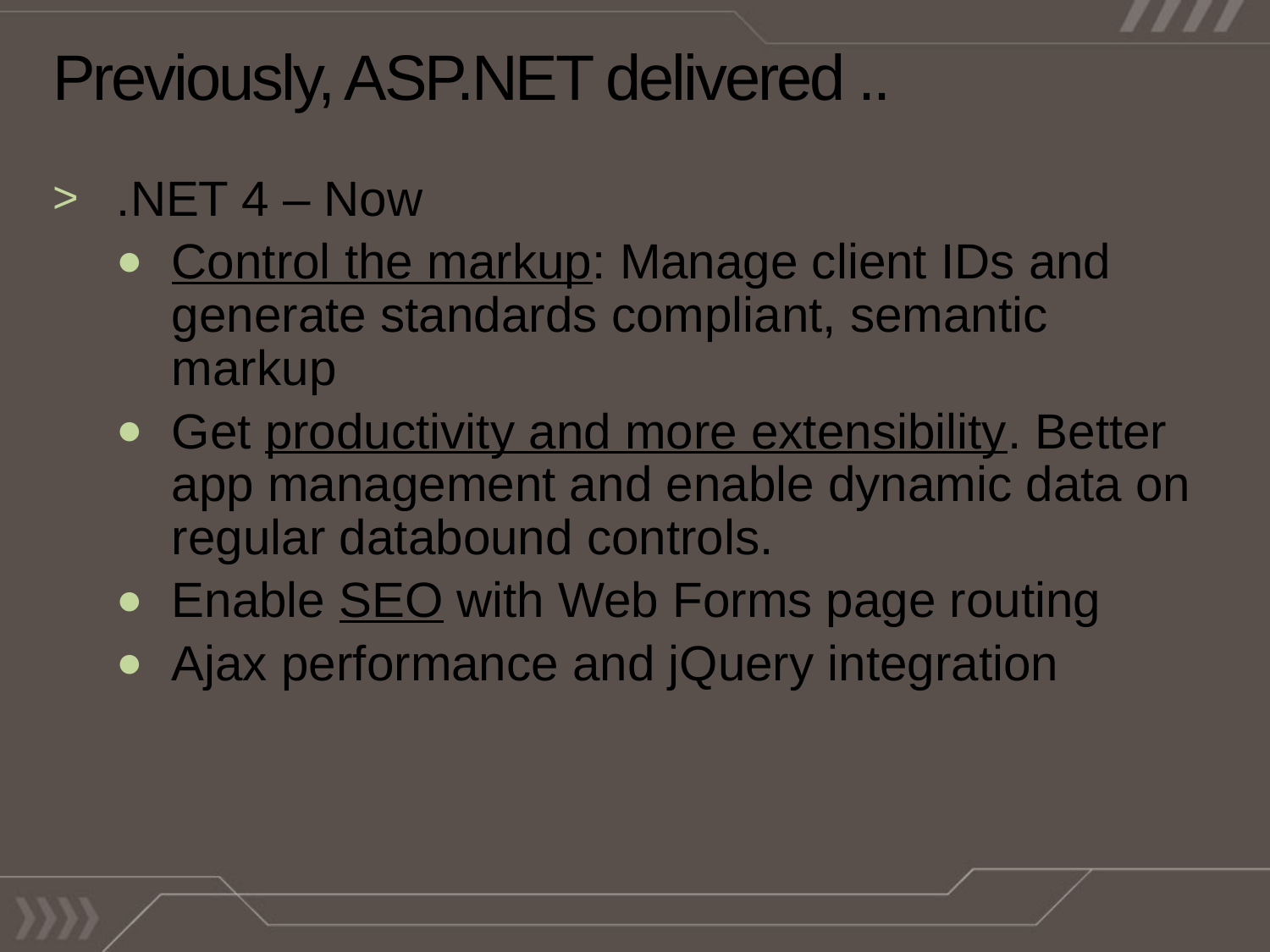

# Previously, ASP.NET delivered ..
.NET 4 – Now
Control the markup: Manage client IDs and generate standards compliant, semantic markup
Get productivity and more extensibility. Better app management and enable dynamic data on regular databound controls.
Enable SEO with Web Forms page routing
Ajax performance and jQuery integration